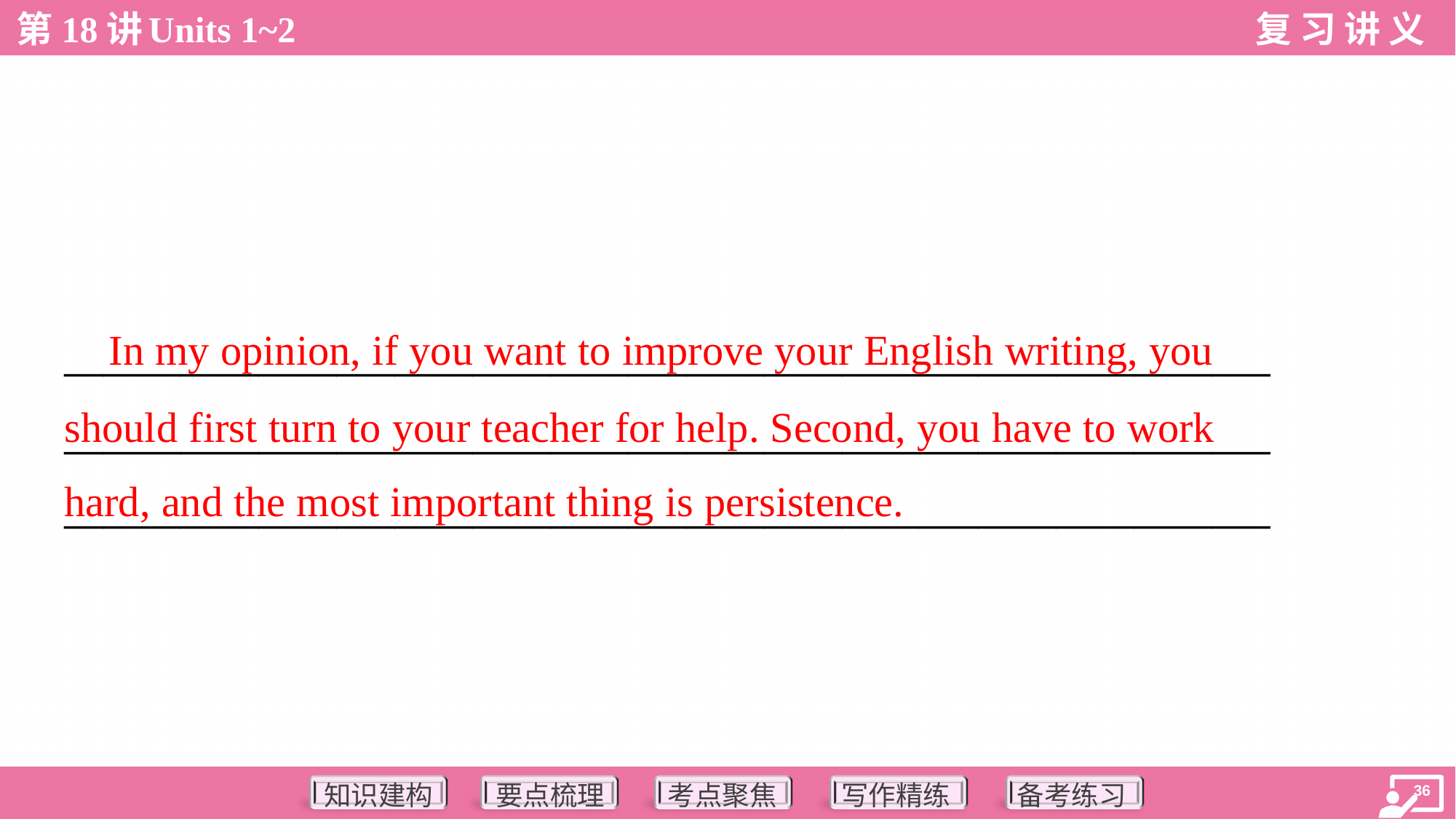

In my opinion, if you want to improve your English writing, you
should first turn to your teacher for help. Second, you have to work
hard, and the most important thing is persistence.
______________________________________________________________
______________________________________________________________
______________________________________________________________